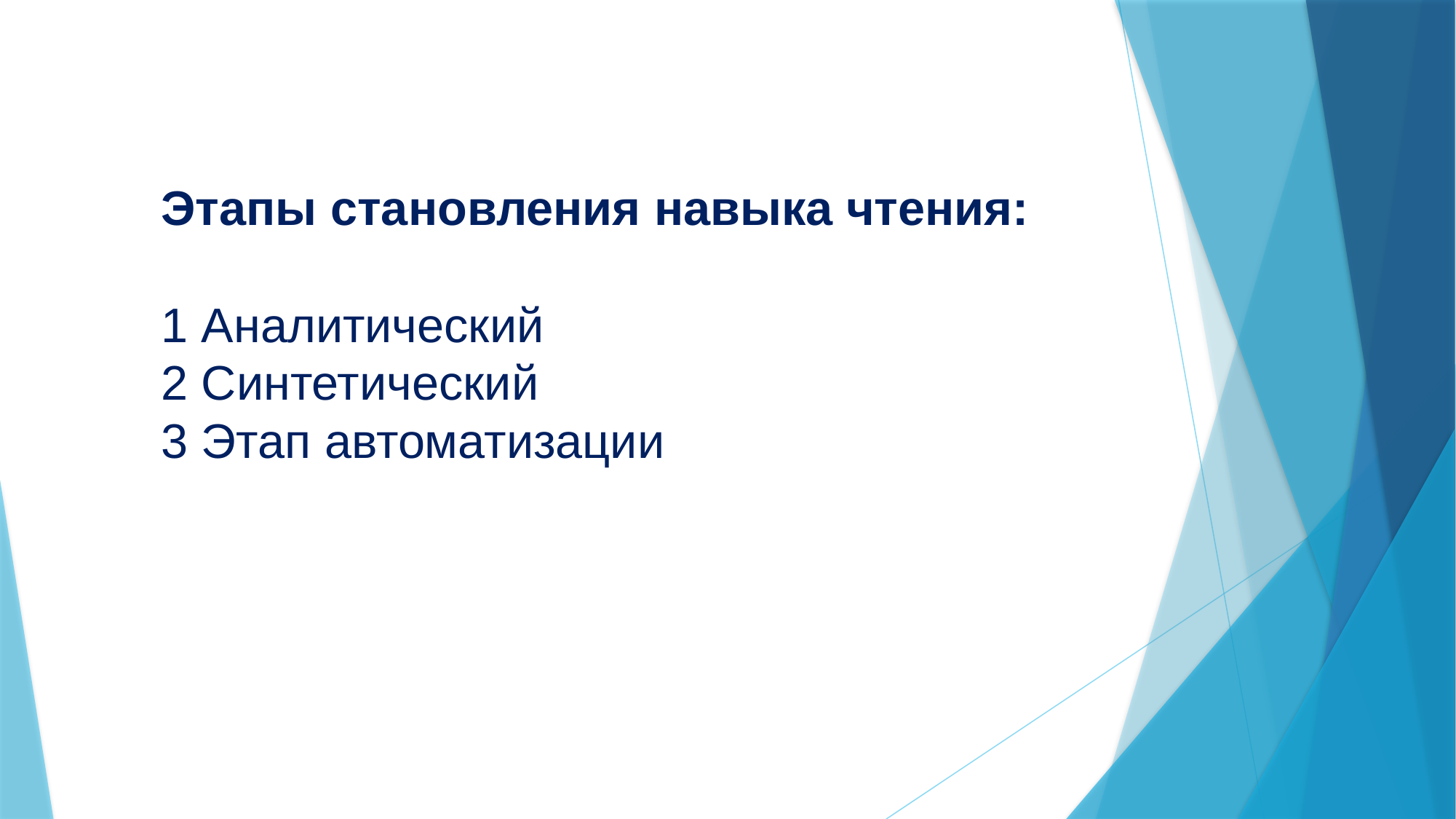

Этапы становления навыка чтения:

1 Аналитический
2 Синтетический
3 Этап автоматизации